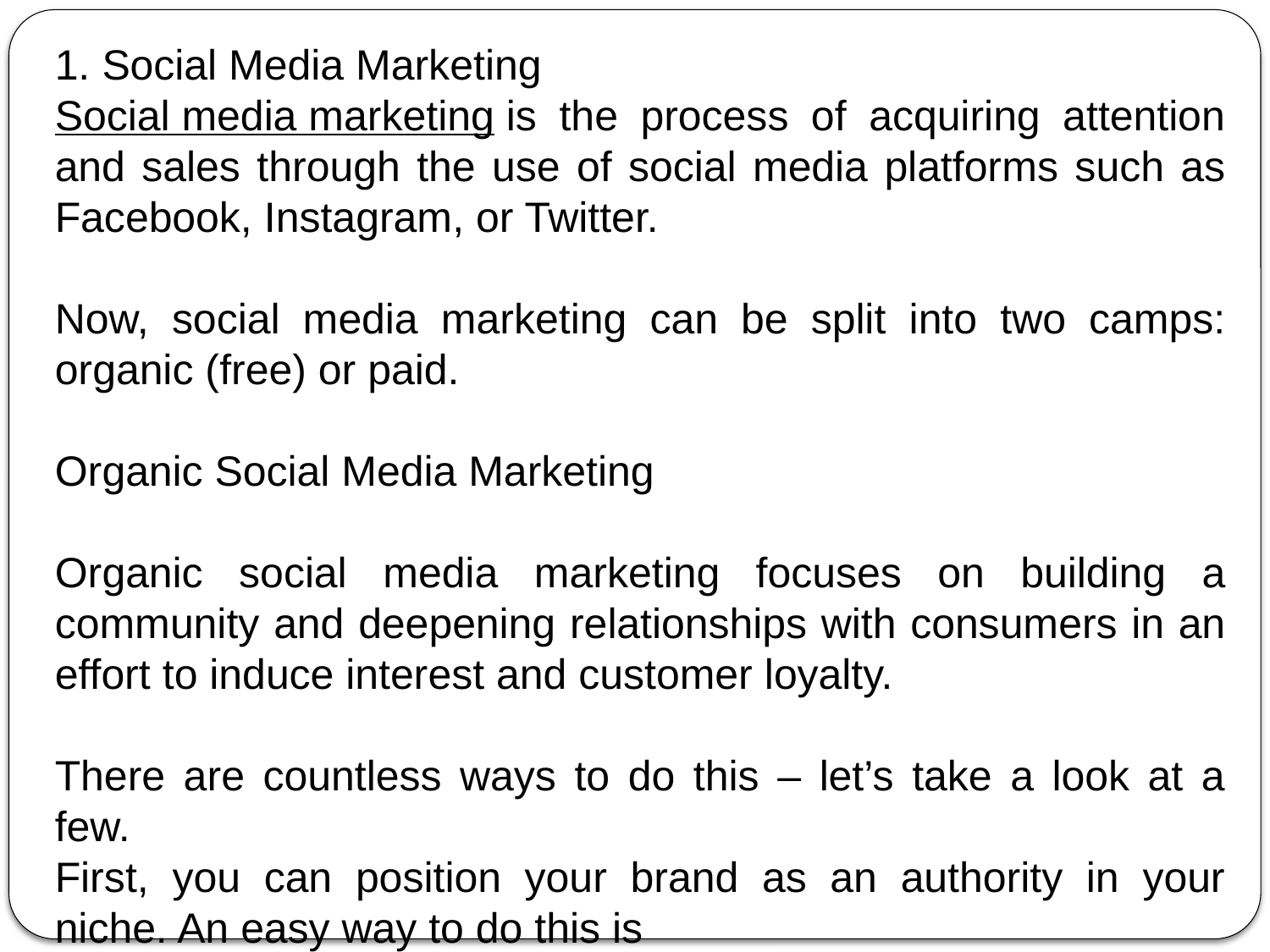

1. Social Media Marketing
Social media marketing is the process of acquiring attention and sales through the use of social media platforms such as Facebook, Instagram, or Twitter.

Now, social media marketing can be split into two camps: organic (free) or paid.

Organic Social Media Marketing

Organic social media marketing focuses on building a community and deepening relationships with consumers in an effort to induce interest and customer loyalty.

There are countless ways to do this – let’s take a look at a few.
First, you can position your brand as an authority in your niche. An easy way to do this is